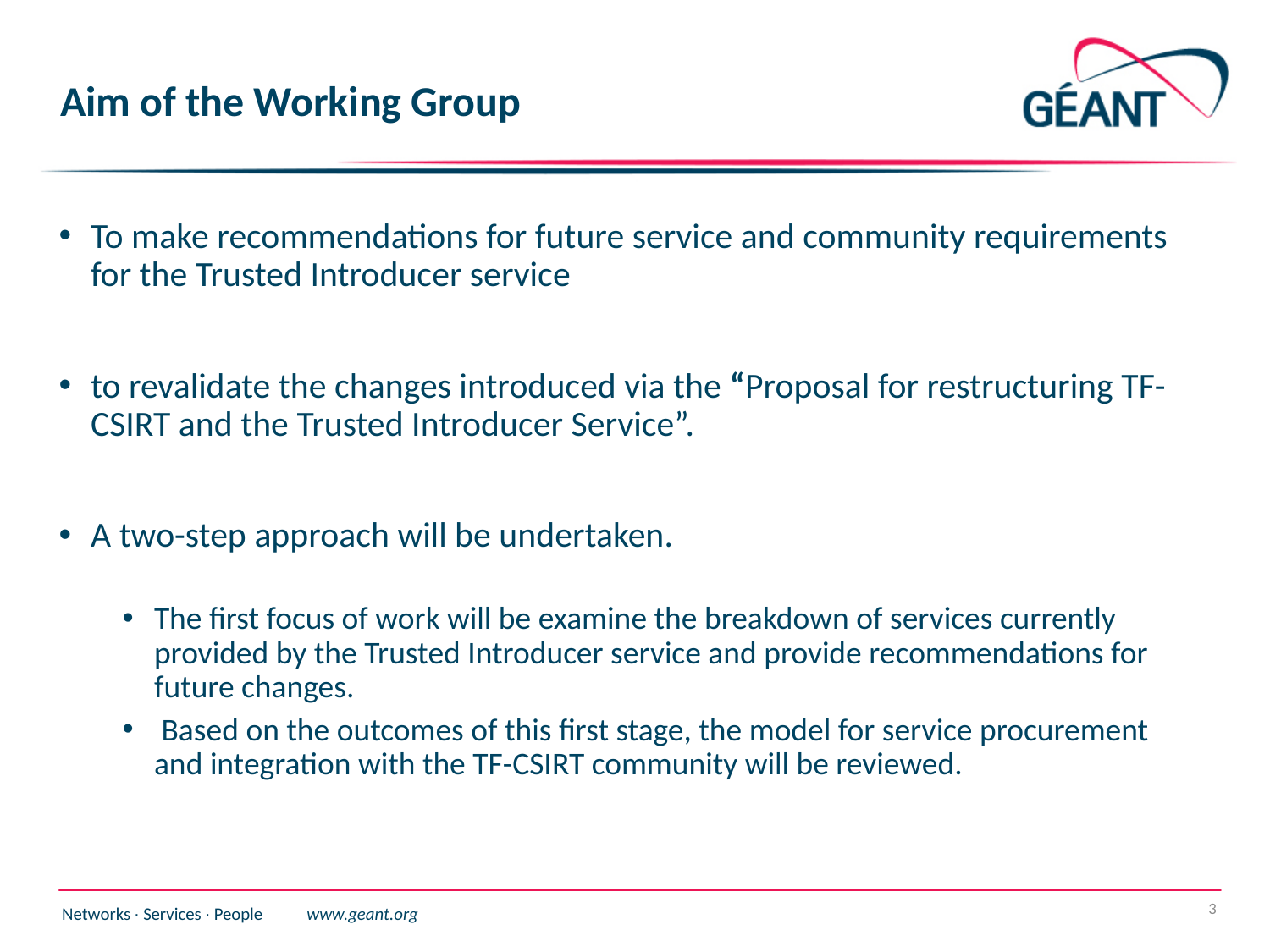

# Aim of the Working Group
To make recommendations for future service and community requirements for the Trusted Introducer service

to revalidate the changes introduced via the “Proposal for restructuring TF-CSIRT and the Trusted Introducer Service”.

A two-step approach will be undertaken.
The first focus of work will be examine the breakdown of services currently provided by the Trusted Introducer service and provide recommendations for future changes.
 Based on the outcomes of this first stage, the model for service procurement and integration with the TF-CSIRT community will be reviewed.

3